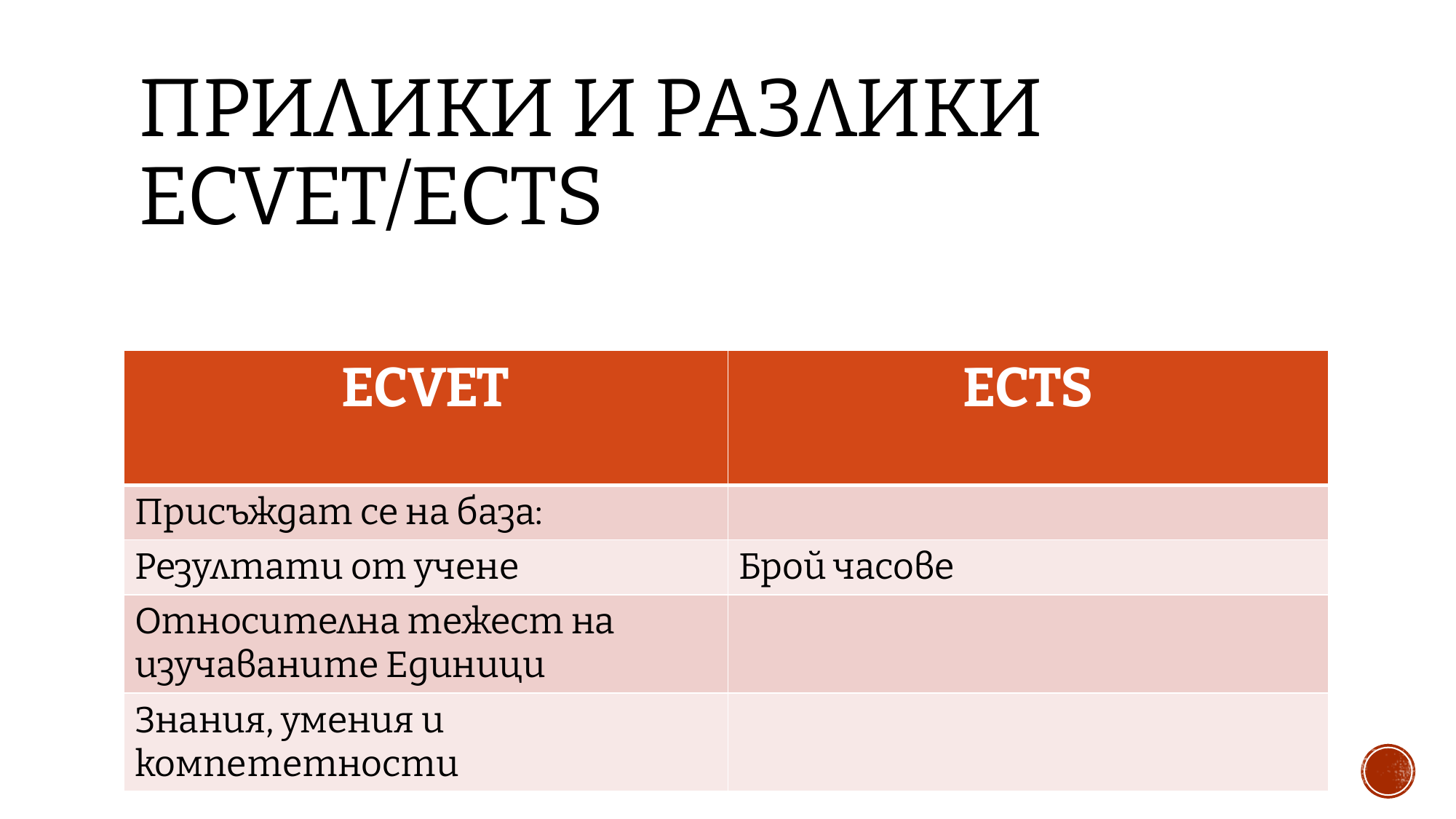

# Прилики и разлики ECVET/ECTS
| ECVET | ECTS |
| --- | --- |
| Присъждат се на база: |  |
| Резултати от учене | Брой часове |
| Относителна тежест на изучаваните Единици |  |
| Знания, умения и компететности |  |